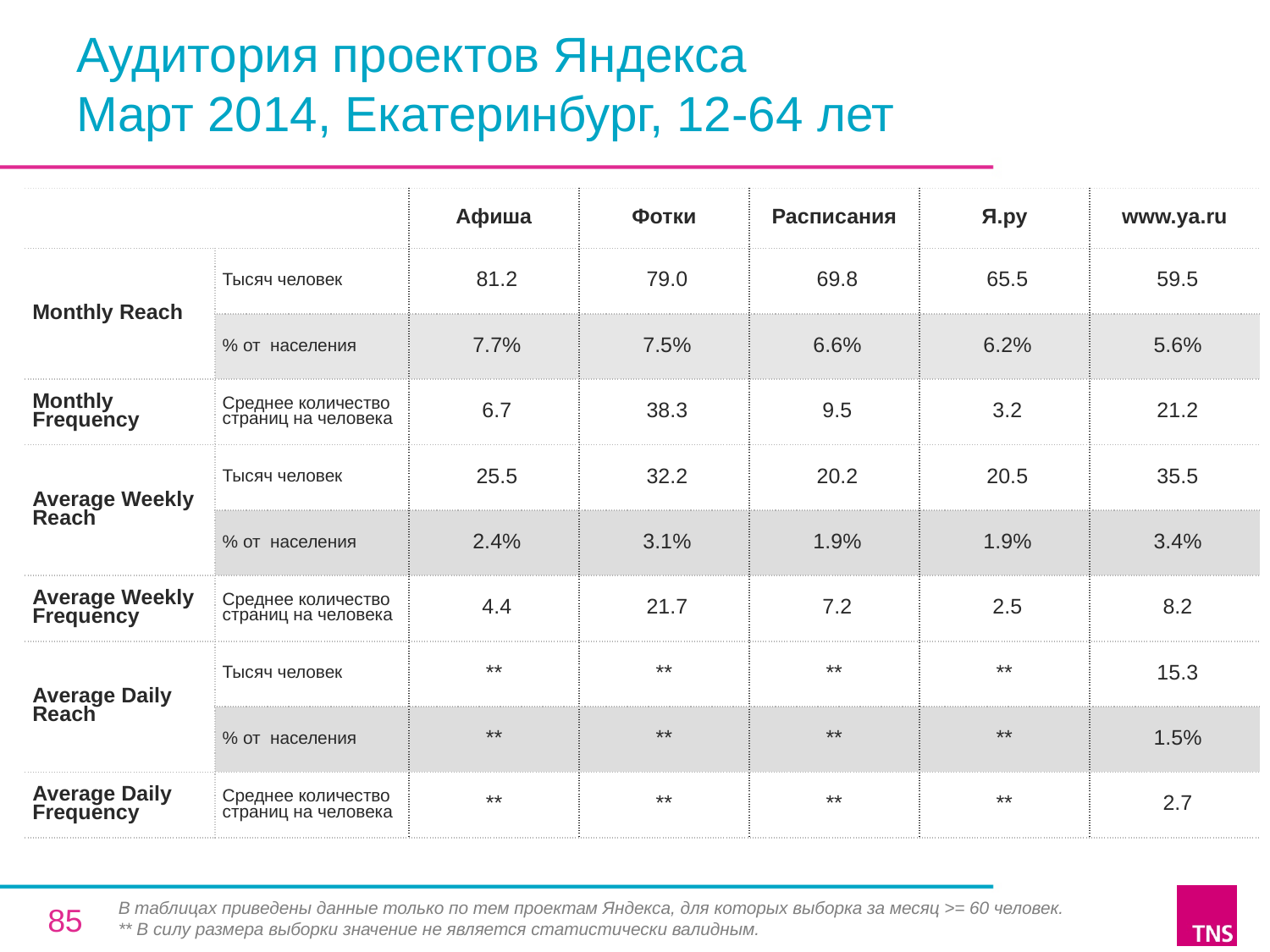

# Аудитория проектов Яндекса Март 2014, Екатеринбург, 12-64 лет
|  |  | Афиша | Фотки | Расписания | Я.ру | www.ya.ru |
| --- | --- | --- | --- | --- | --- | --- |
| Monthly Reach | Тысяч человек | 81.2 | 79.0 | 69.8 | 65.5 | 59.5 |
|  | % от населения | 7.7% | 7.5% | 6.6% | 6.2% | 5.6% |
| Monthly Frequency | Среднее количество страниц на человека | 6.7 | 38.3 | 9.5 | 3.2 | 21.2 |
| Average Weekly Reach | Тысяч человек | 25.5 | 32.2 | 20.2 | 20.5 | 35.5 |
|  | % от населения | 2.4% | 3.1% | 1.9% | 1.9% | 3.4% |
| Average Weekly Frequency | Среднее количество страниц на человека | 4.4 | 21.7 | 7.2 | 2.5 | 8.2 |
| Average Daily Reach | Тысяч человек | \*\* | \*\* | \*\* | \*\* | 15.3 |
|  | % от населения | \*\* | \*\* | \*\* | \*\* | 1.5% |
| Average Daily Frequency | Среднее количество страниц на человека | \*\* | \*\* | \*\* | \*\* | 2.7 |
В таблицах приведены данные только по тем проектам Яндекса, для которых выборка за месяц >= 60 человек.
** В силу размера выборки значение не является статистически валидным.
85